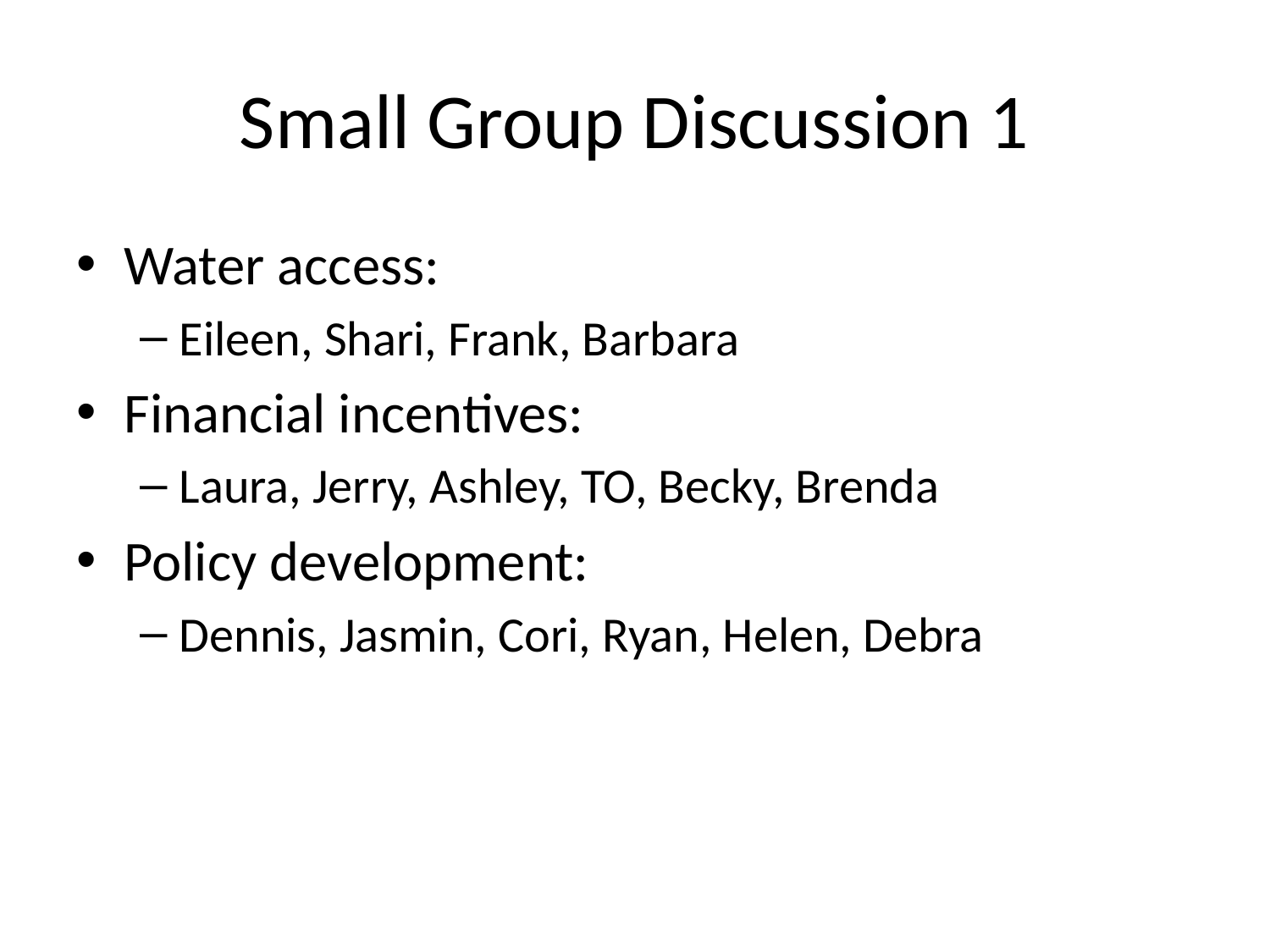

# Small Group Discussion 1
Water access:
Eileen, Shari, Frank, Barbara
Financial incentives:
Laura, Jerry, Ashley, TO, Becky, Brenda
Policy development:
Dennis, Jasmin, Cori, Ryan, Helen, Debra